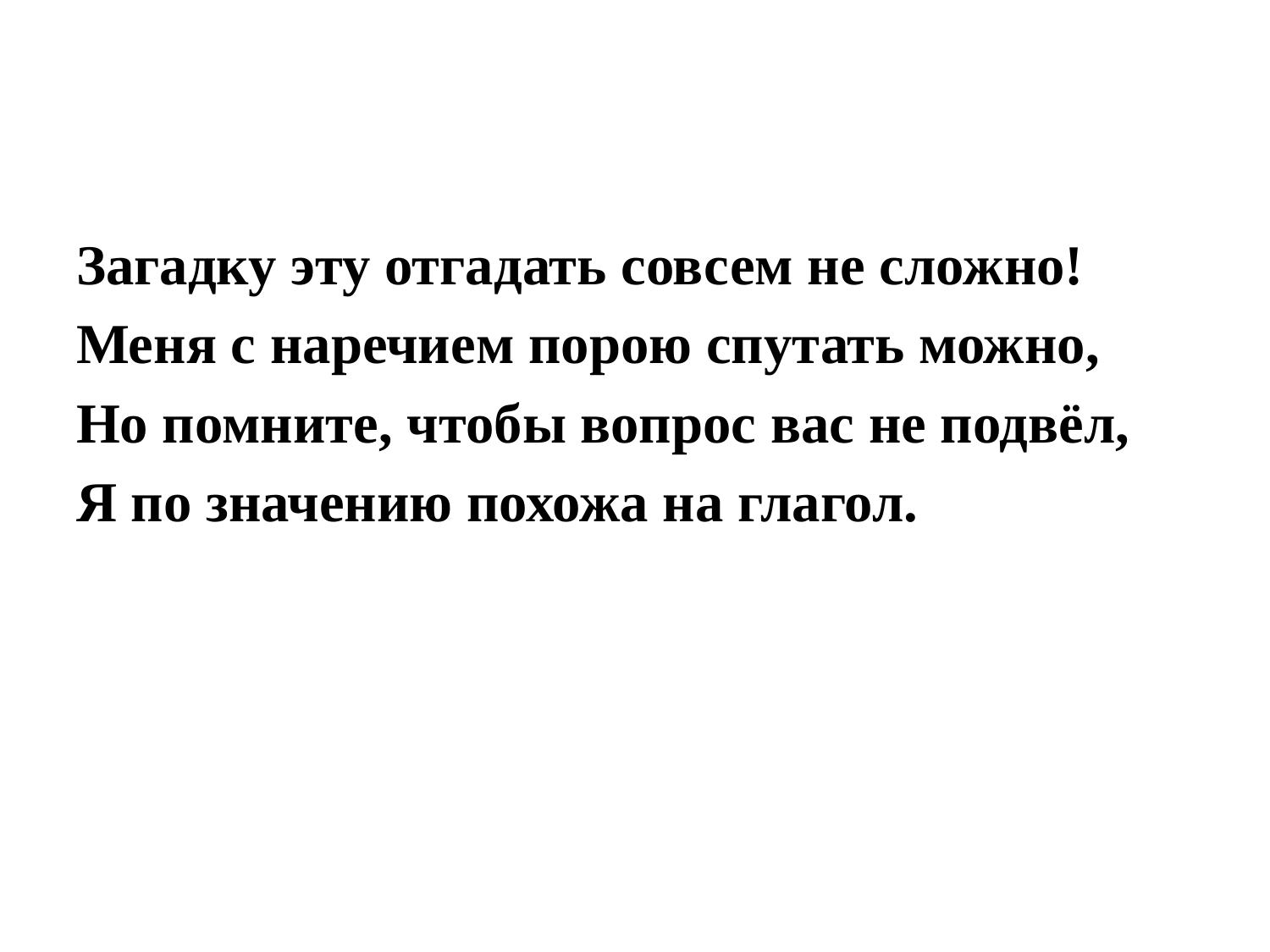

#
Загадку эту отгадать совсем не сложно!
Меня с наречием порою спутать можно,
Но помните, чтобы вопрос вас не подвёл,
Я по значению похожа на глагол.